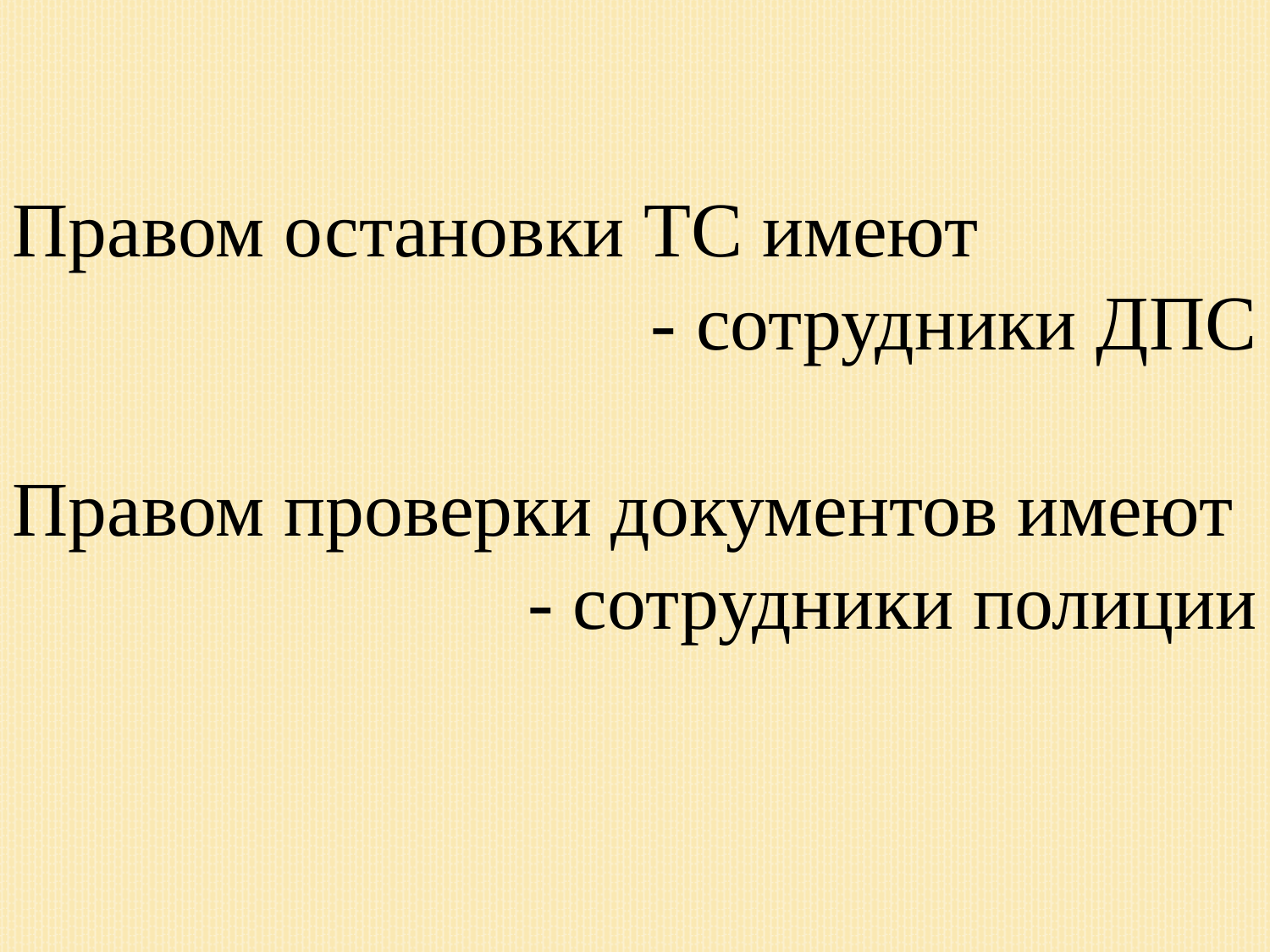

Правом остановки ТС имеют
- сотрудники ДПС

Правом проверки документов имеют
- сотрудники полиции